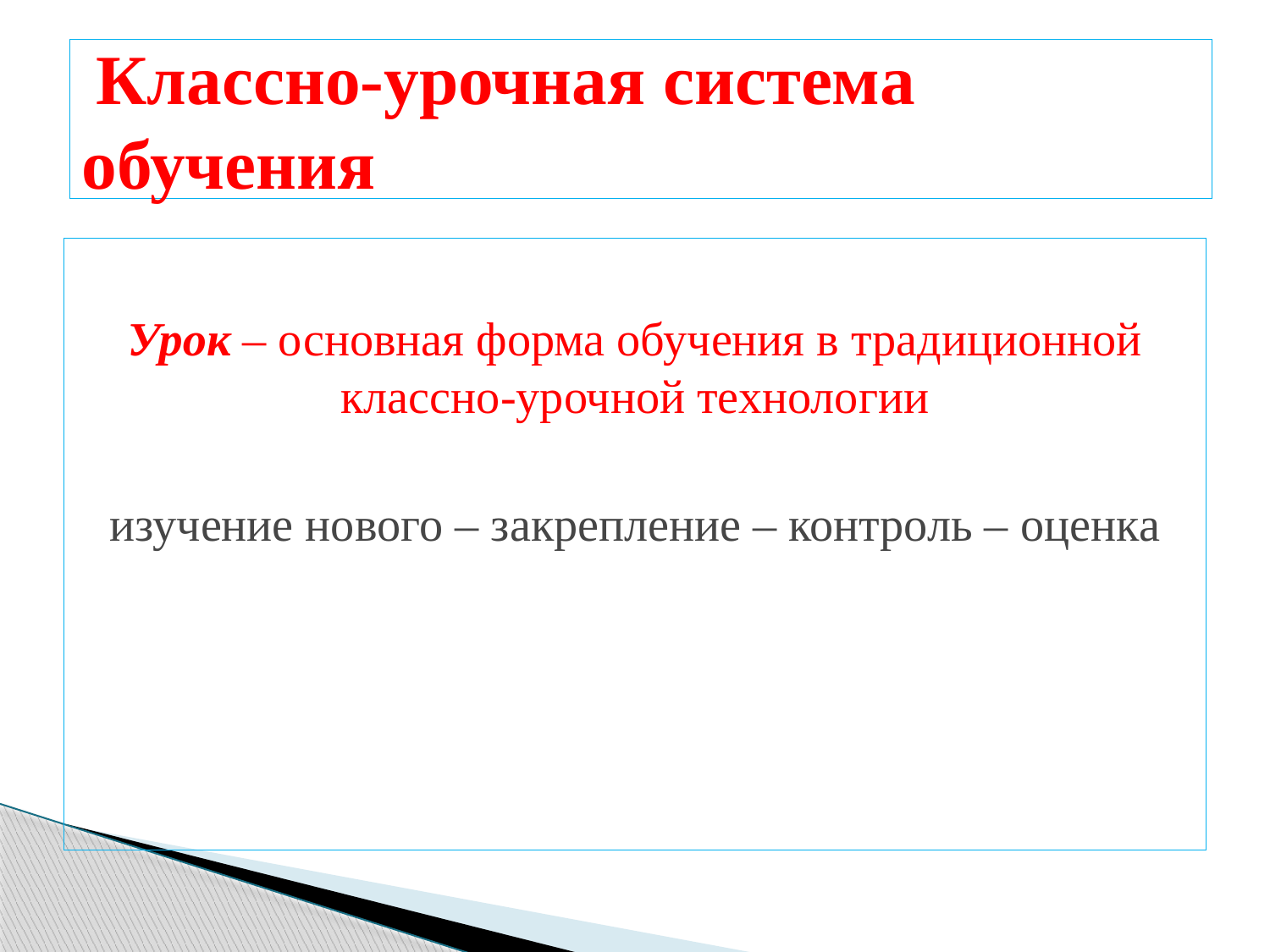

# Классно-урочная система обучения

Урок – основная форма обучения в традиционной классно-урочной технологии

изучение нового – закрепление – контроль – оценка